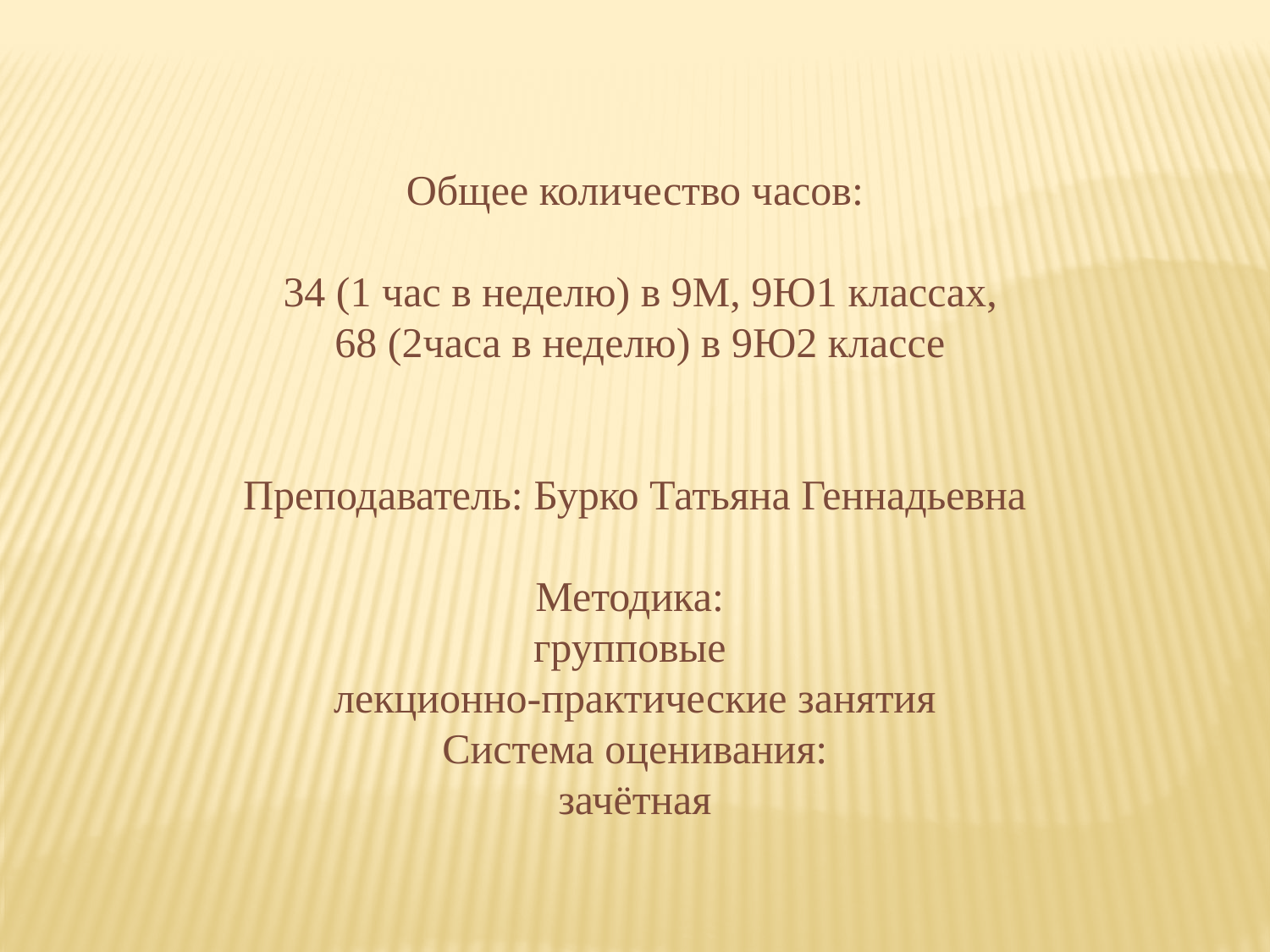

Общее количество часов:

 34 (1 час в неделю) в 9М, 9Ю1 классах,
 68 (2часа в неделю) в 9Ю2 классе

Преподаватель: Бурко Татьяна Геннадьевна

Методика:
групповые
лекционно-практические занятия
Система оценивания:
зачётная